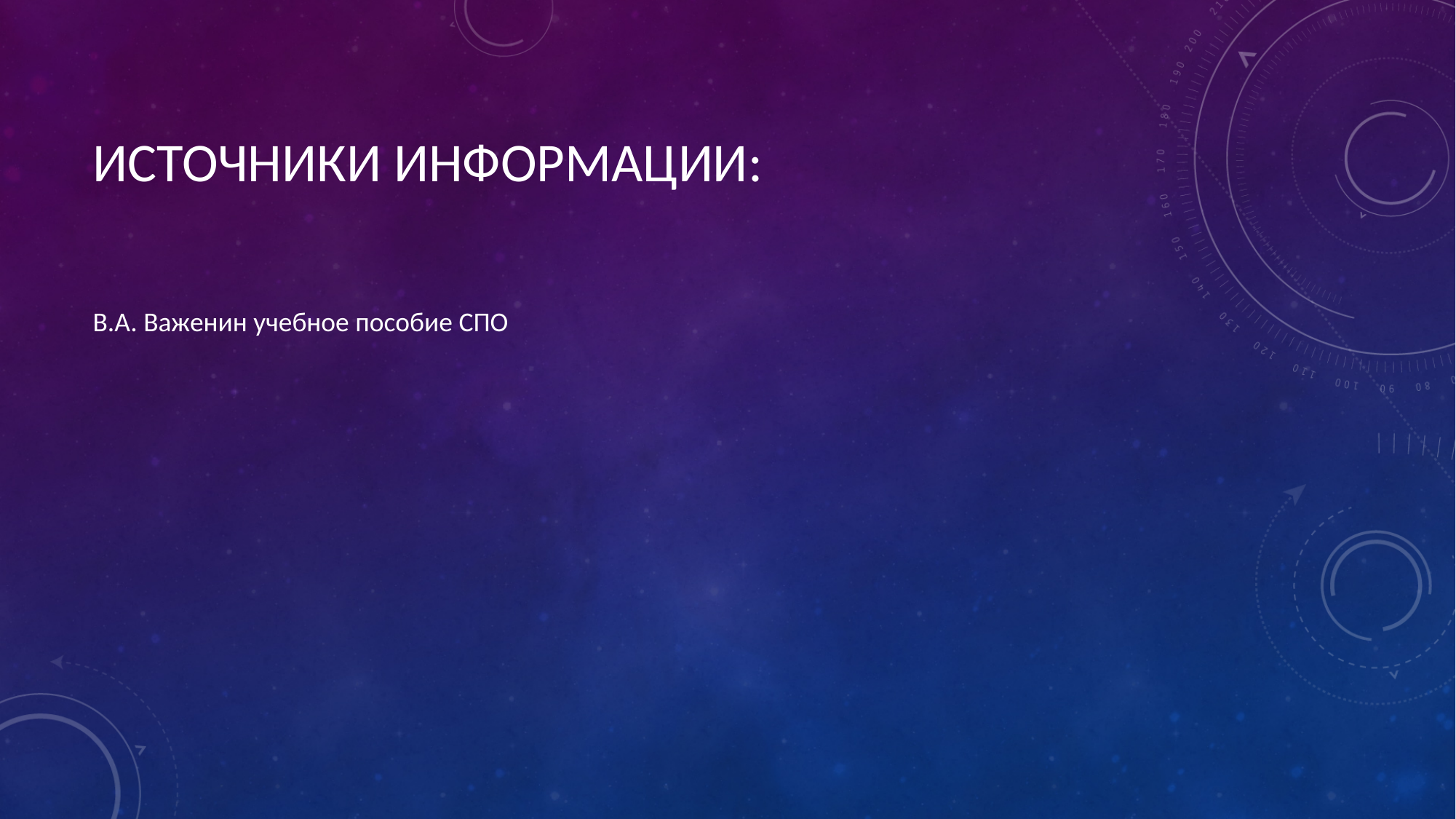

# Источники информации:
В.А. Важенин учебное пособие СПО